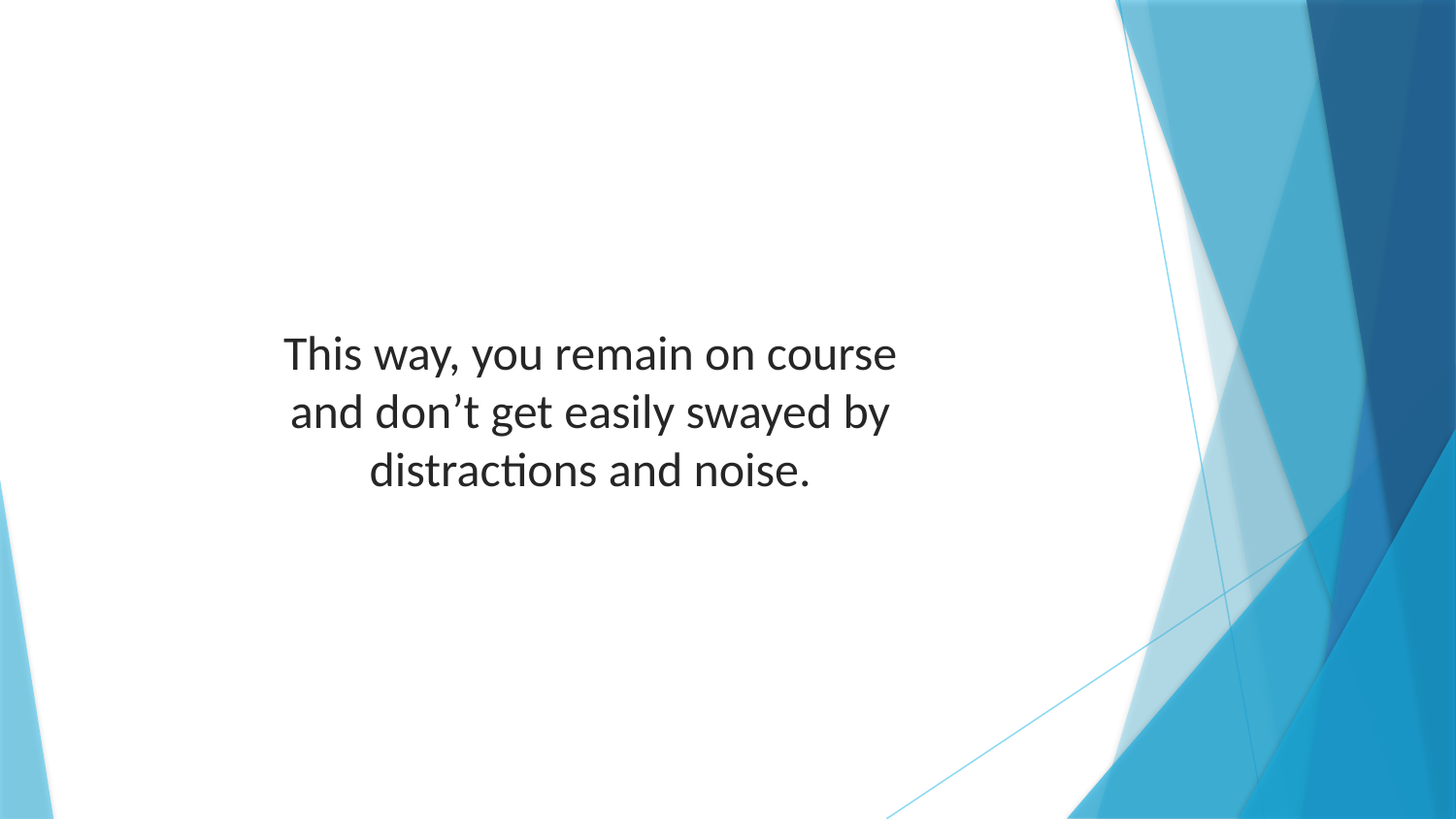

This way, you remain on course and don’t get easily swayed by distractions and noise.